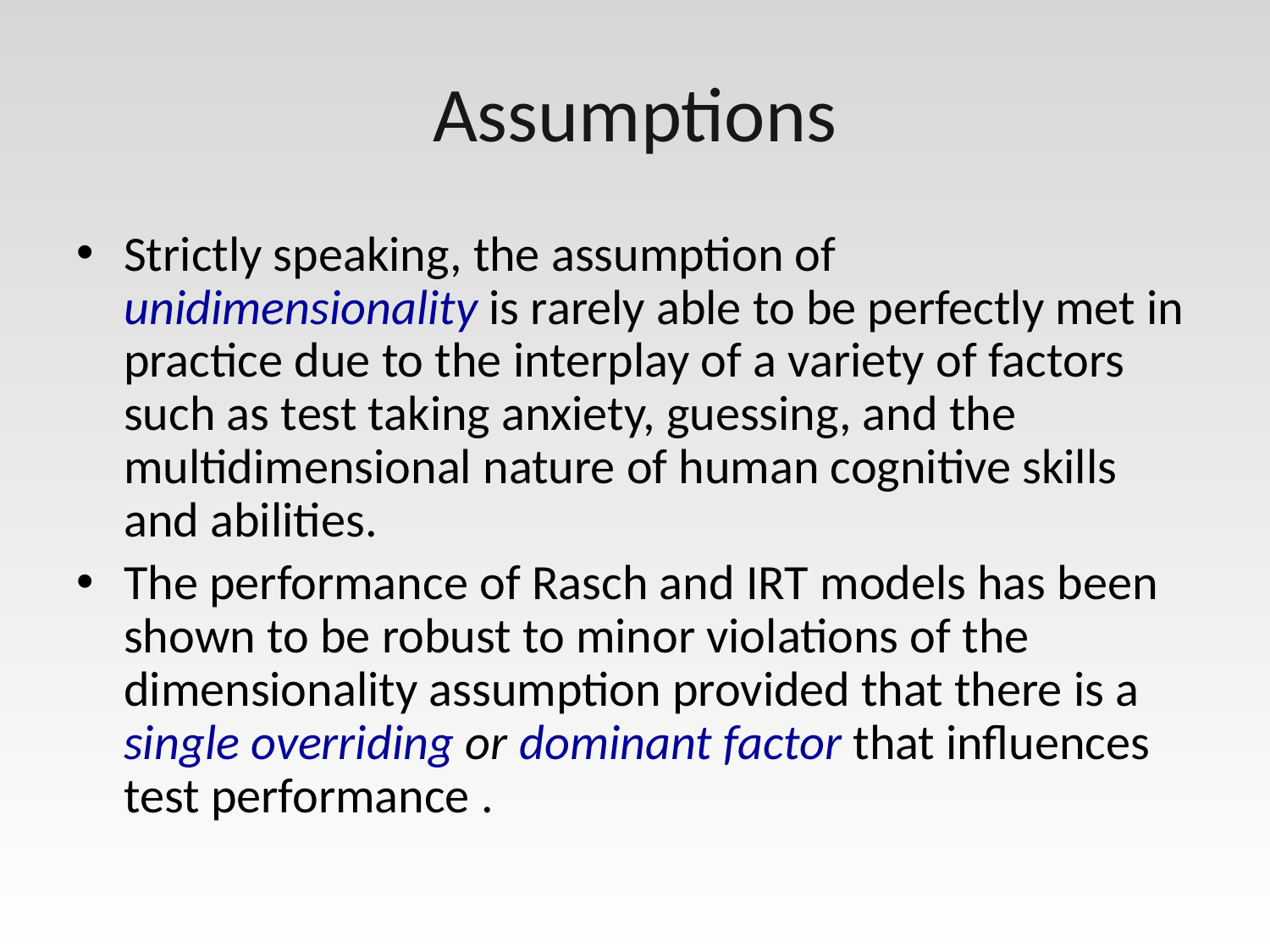

# Assumptions
Strictly speaking, the assumption of unidimensionality is rarely able to be perfectly met in practice due to the interplay of a variety of factors such as test taking anxiety, guessing, and the multidimensional nature of human cognitive skills and abilities.
The performance of Rasch and IRT models has been shown to be robust to minor violations of the dimensionality assumption provided that there is a single overriding or dominant factor that influences test performance .